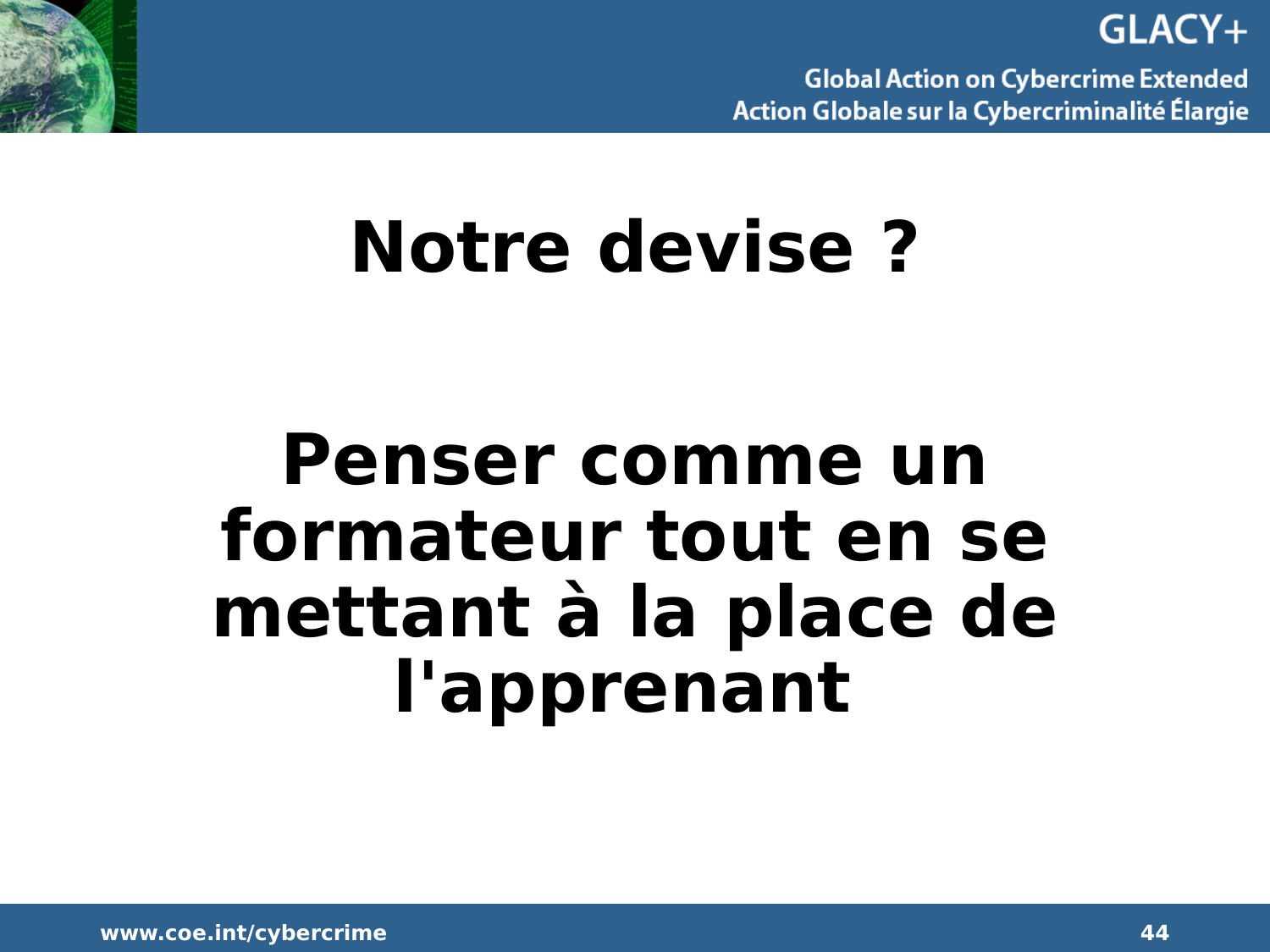

Notre devise ?
# Penser comme un formateur tout en se mettant à la place de l'apprenant
www.coe.int/cybercrime
44